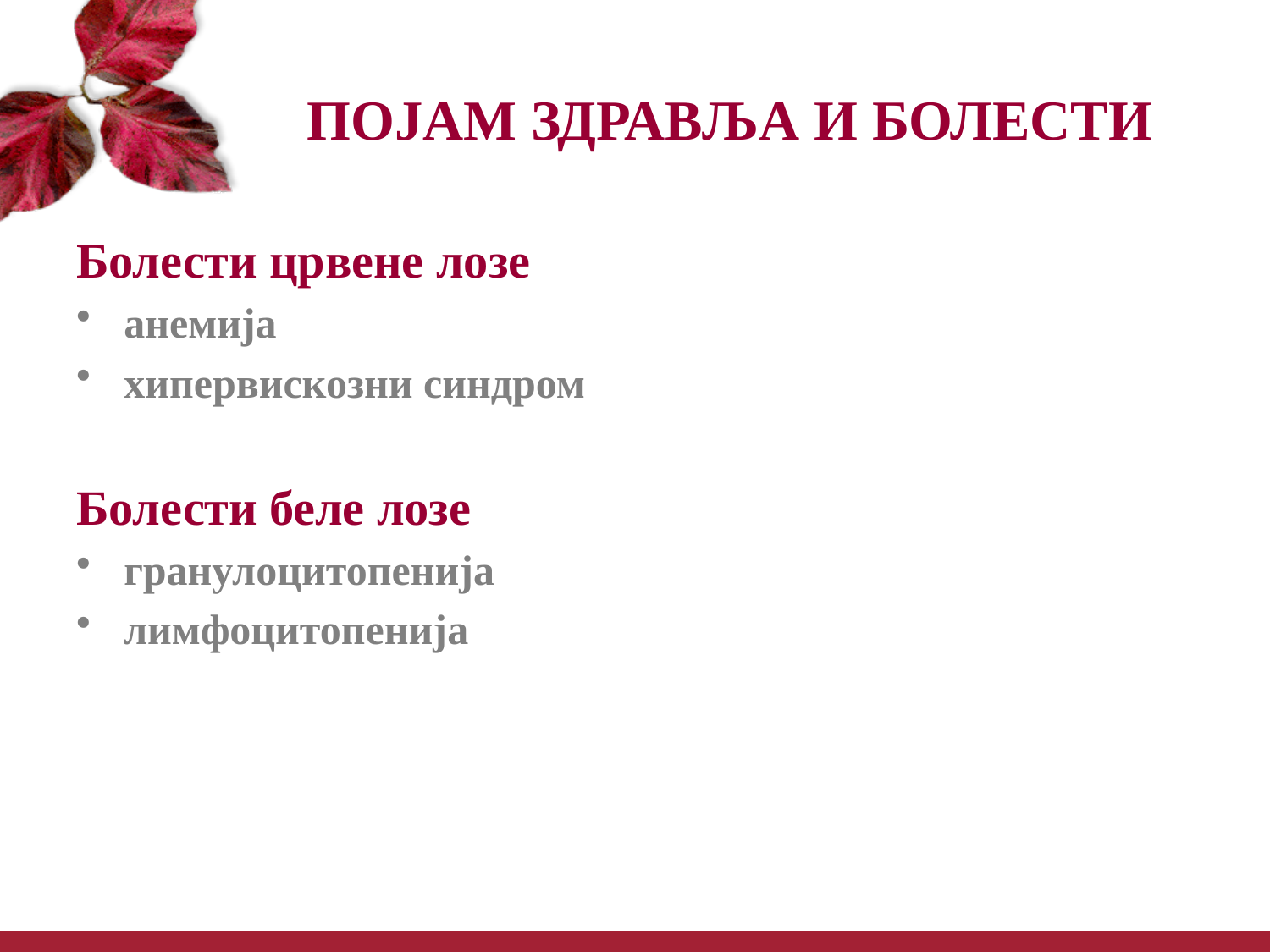

# ПОЈАМ ЗДРАВЉА И БОЛЕСТИ
Болести црвене лозе
анемија
хипервискозни синдром

Болести беле лозе
гранулоцитопенија
лимфоцитопенија